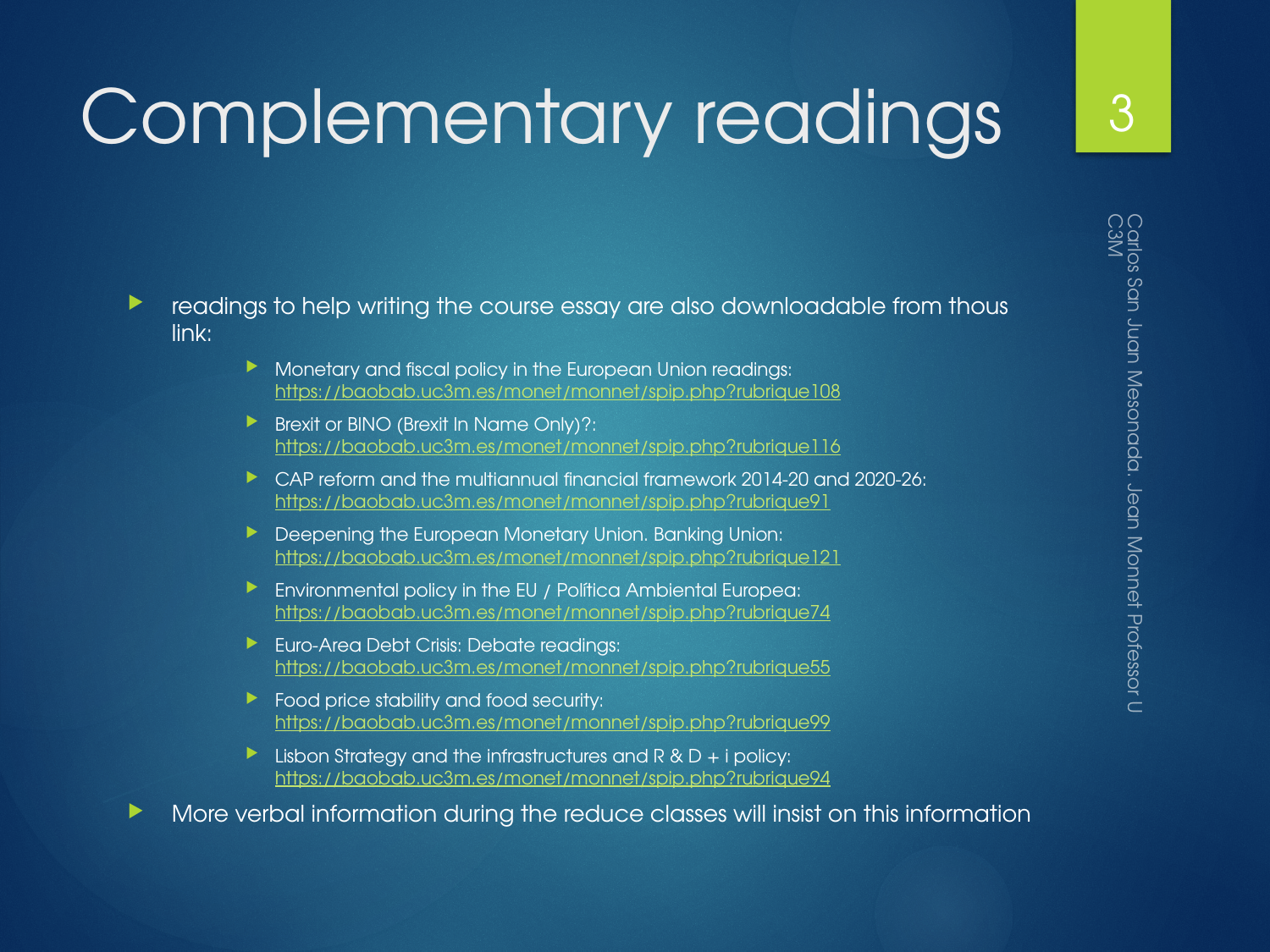

3
# Complementary readings
readings to help writing the course essay are also downloadable from thous link:
Monetary and fiscal policy in the European Union readings: https://baobab.uc3m.es/monet/monnet/spip.php?rubrique108
Brexit or BINO (Brexit In Name Only)?: https://baobab.uc3m.es/monet/monnet/spip.php?rubrique116
CAP reform and the multiannual financial framework 2014-20 and 2020-26: https://baobab.uc3m.es/monet/monnet/spip.php?rubrique91
Deepening the European Monetary Union. Banking Union: https://baobab.uc3m.es/monet/monnet/spip.php?rubrique121
Environmental policy in the EU / Política Ambiental Europea: https://baobab.uc3m.es/monet/monnet/spip.php?rubrique74
Euro-Area Debt Crisis: Debate readings: https://baobab.uc3m.es/monet/monnet/spip.php?rubrique55
Food price stability and food security: https://baobab.uc3m.es/monet/monnet/spip.php?rubrique99
Lisbon Strategy and the infrastructures and R & D + i policy: https://baobab.uc3m.es/monet/monnet/spip.php?rubrique94
More verbal information during the reduce classes will insist on this information

Carlos San Juan Mesonada. Jean Monnet Professor UC3M